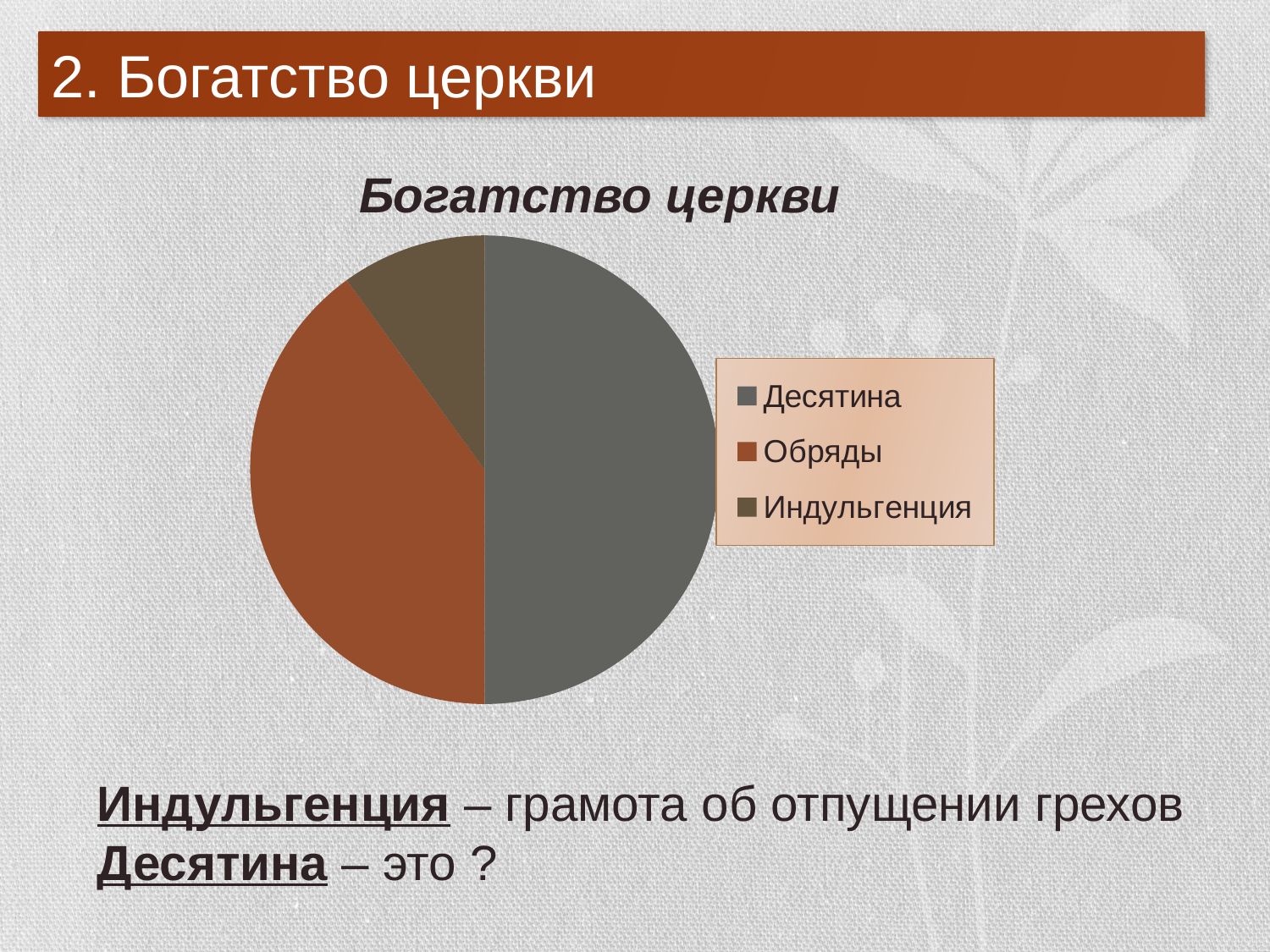

# 2. Богатство церкви

[unsupported chart]

Индульгенция – грамота об отпущении грехов
Десятина – это ?